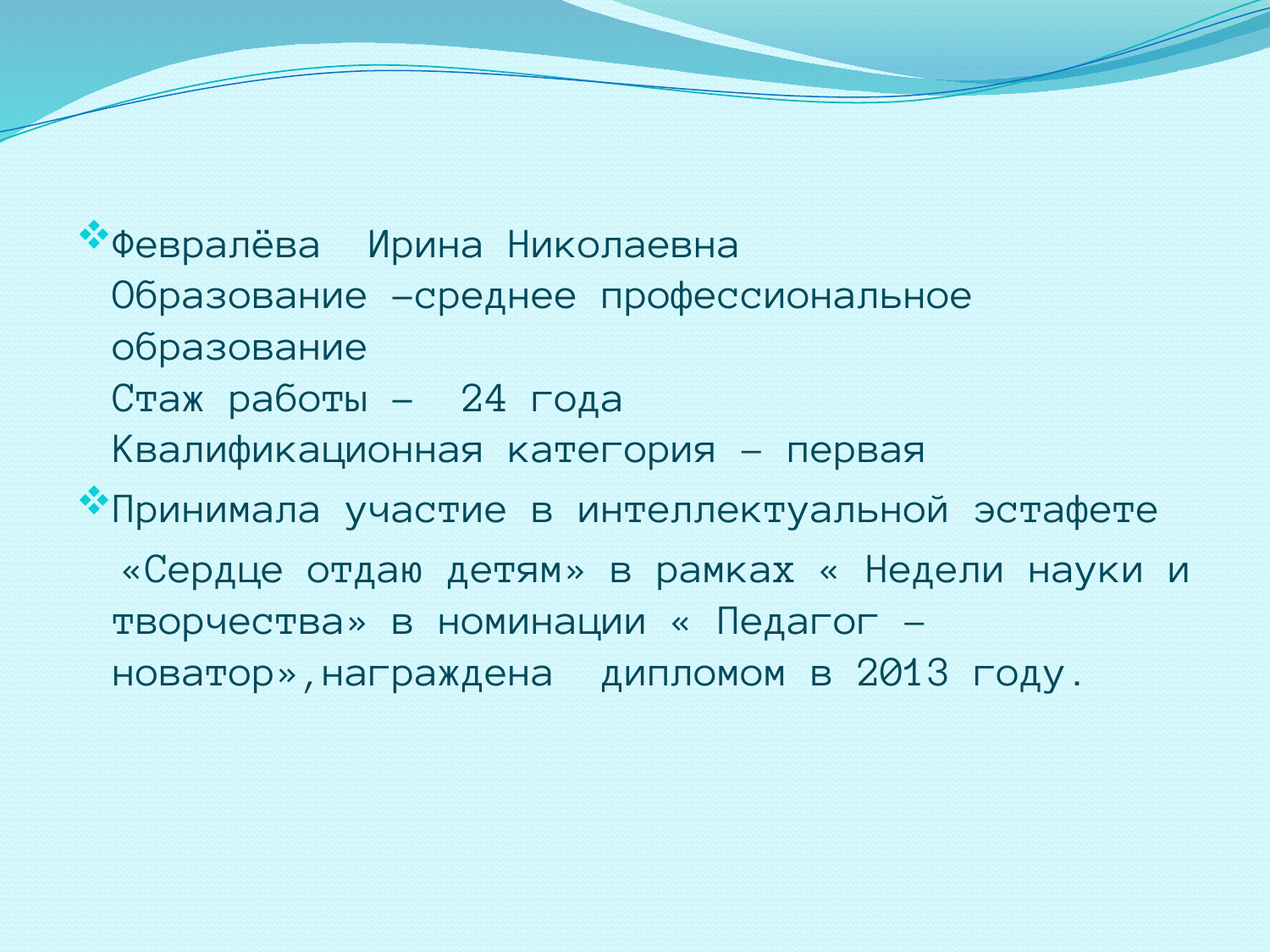

Февралёва  Ирина Николаевна
Образование -среднее профессиональное  образование
Стаж работы -  24 года
Квалификационная категория – первая
Принимала участие в интеллектуальной эстафете
  «Сердце отдаю детям» в рамках « Недели науки и творчества» в номинации « Педагог –новатор»,награждена  дипломом в 2013 году.